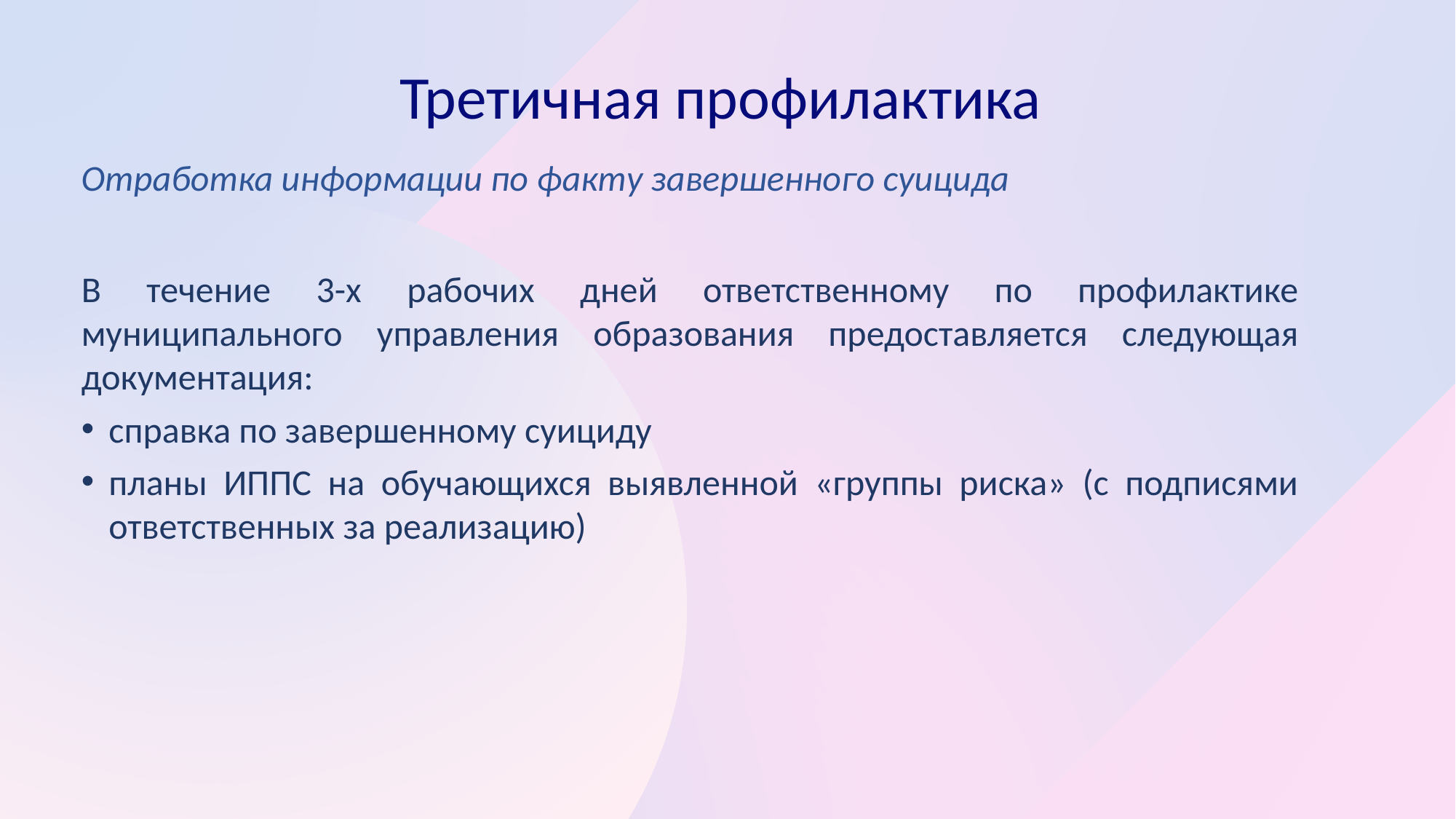

# Третичная профилактика
Отработка информации по факту завершенного суицида
В течение 3-х рабочих дней ответственному по профилактике муниципального управления образования предоставляется следующая документация:
справка по завершенному суициду
планы ИППС на обучающихся выявленной «группы риска» (с подписями ответственных за реализацию)